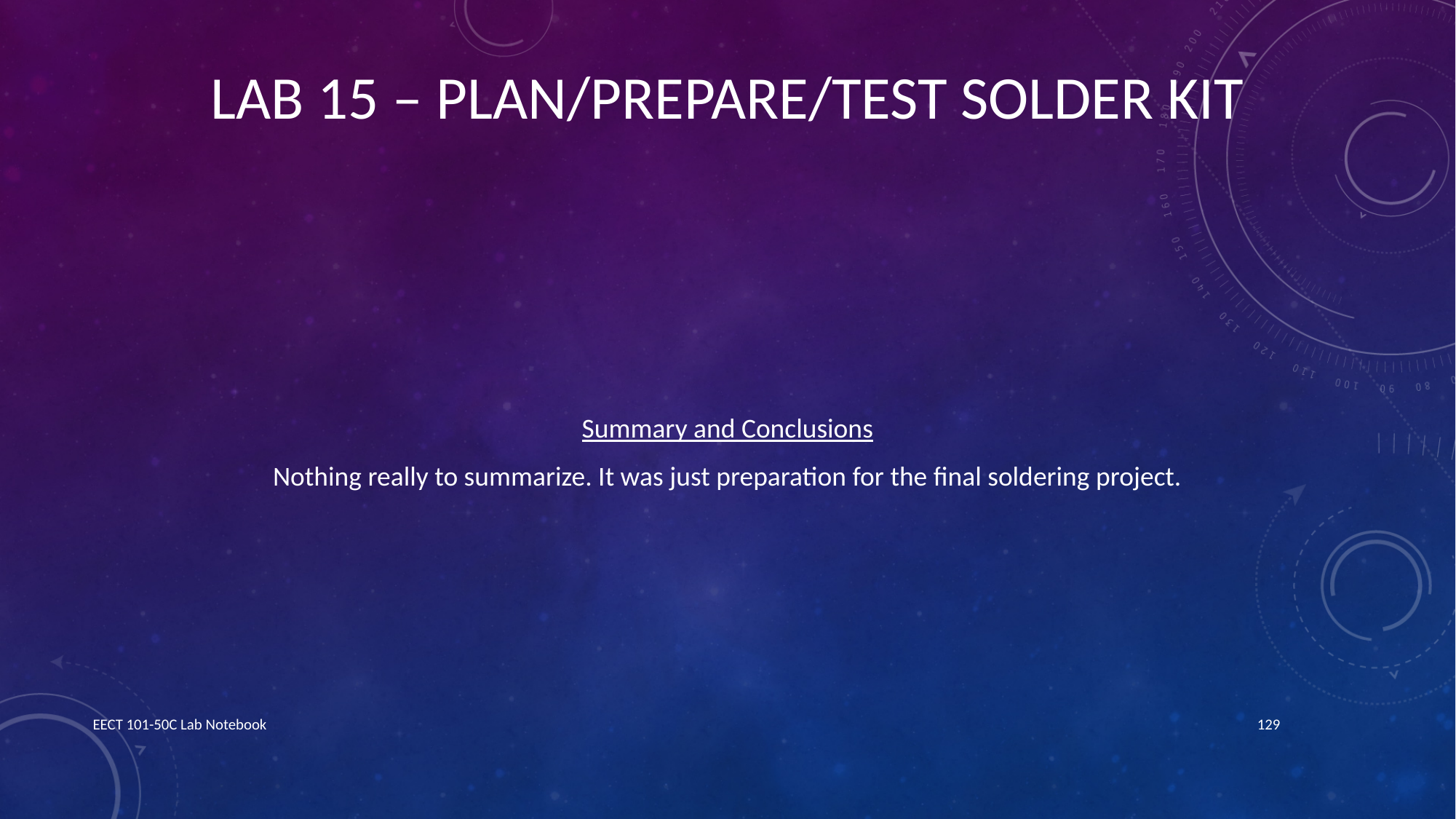

# Lab 15 – Plan/Prepare/Test Solder Kit
Summary and Conclusions
Nothing really to summarize. It was just preparation for the final soldering project.
EECT 101-50C Lab Notebook
129